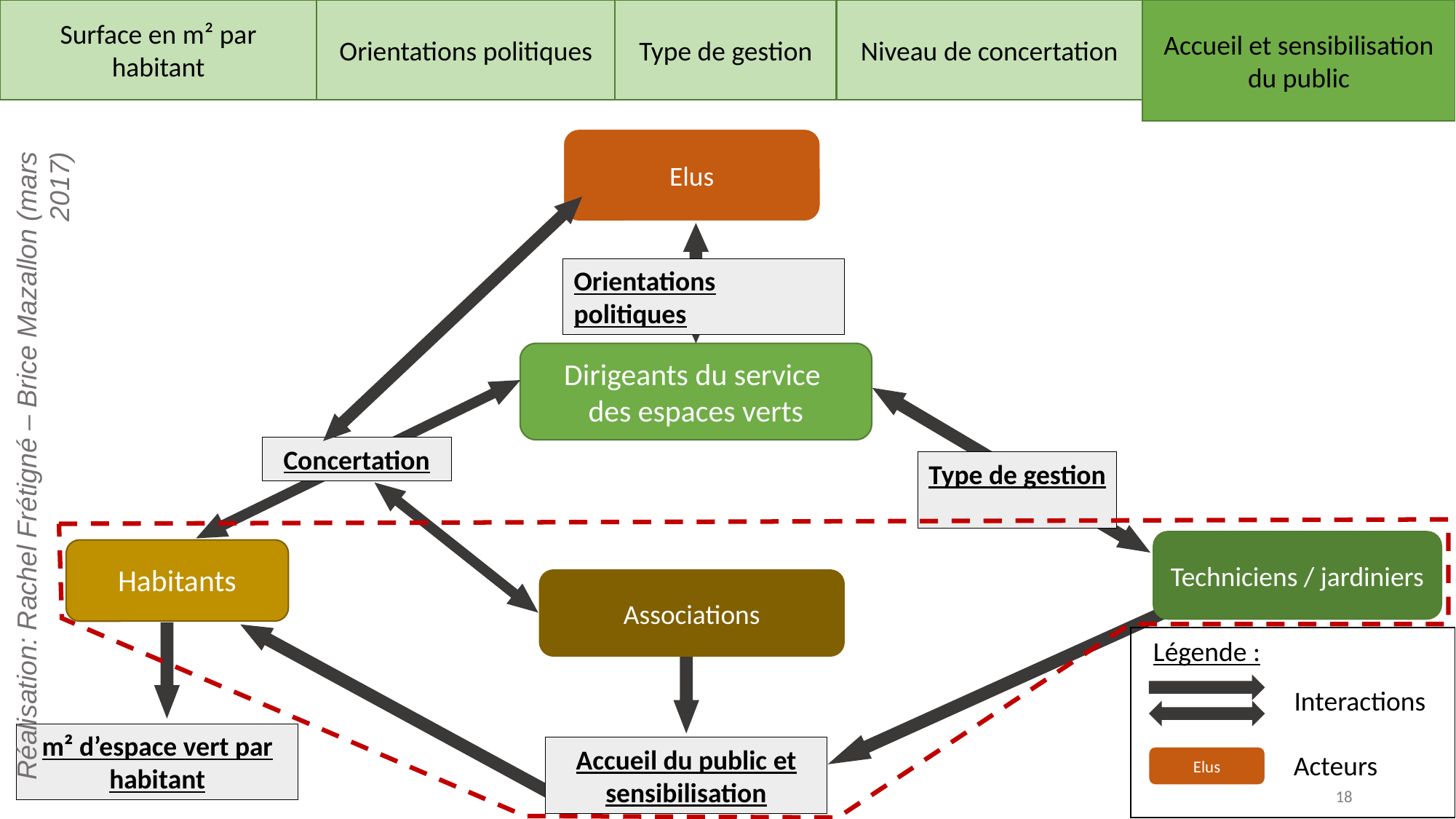

Niveau de concertation
Accueil et sensibilisation du public
Surface en m² par habitant
Orientations politiques
Type de gestion
Elus
Orientations politiques

Dirigeants du service
des espaces verts
Concertation

Type de gestion

Réalisation: Rachel Frétigné – Brice Mazallon (mars 2017)

Techniciens / jardiniers

Habitants
Associations

Légende :

Interactions

Acteurs
Elus

m² d’espace vert par habitant
Accueil du public et sensibilisation
18